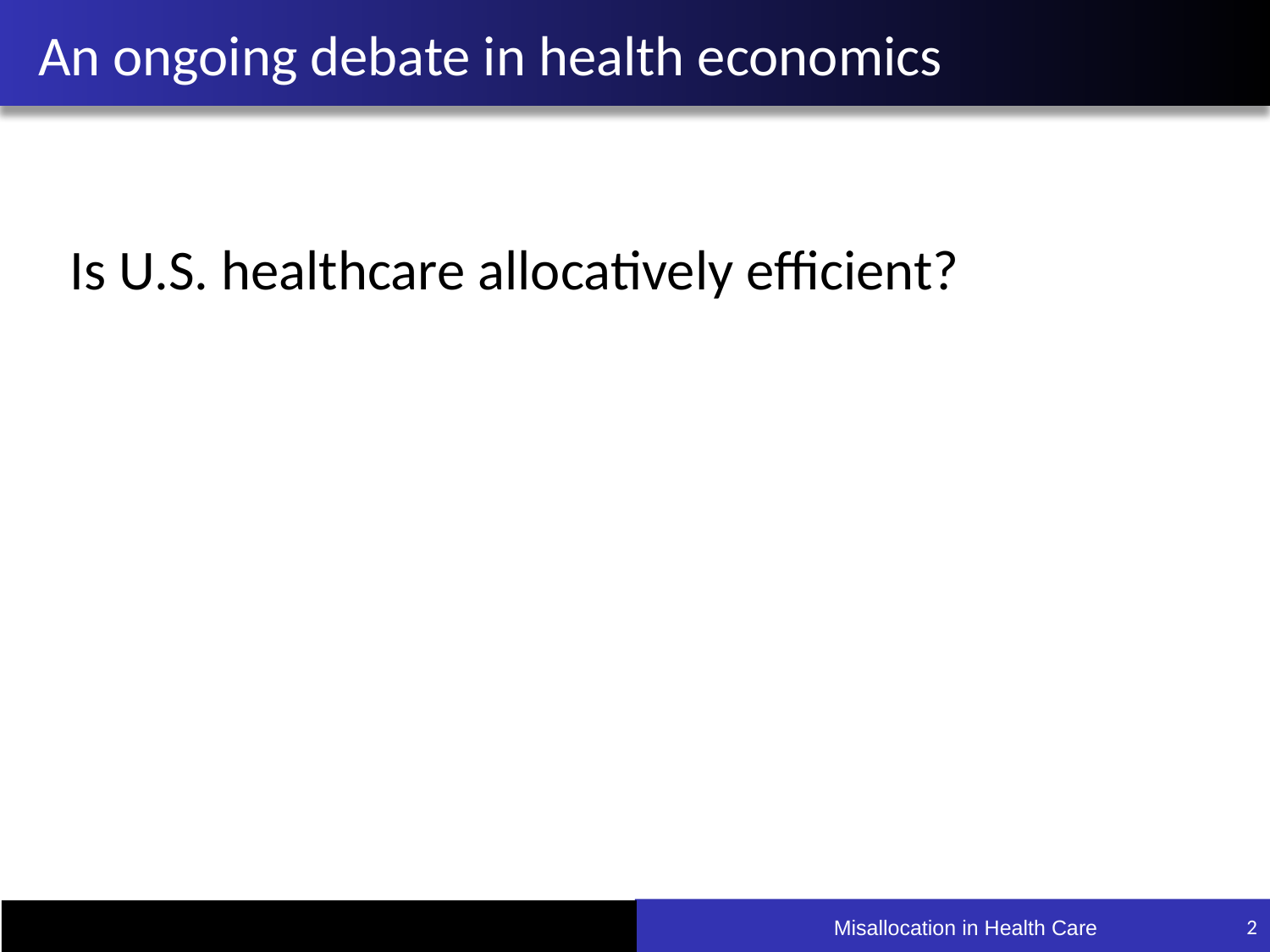

# An ongoing debate in health economics

Is U.S. healthcare allocatively efficient?

2